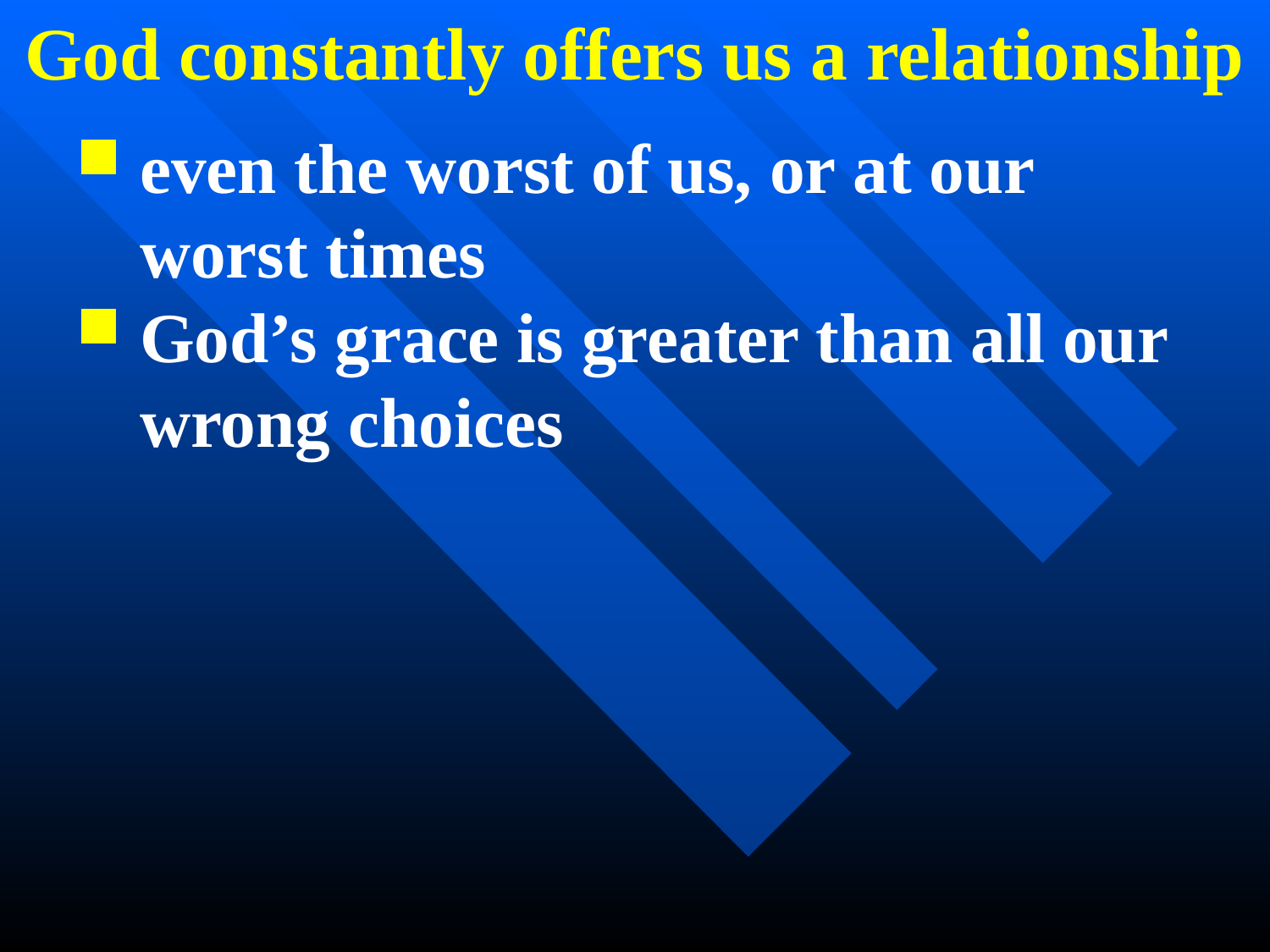

God constantly offers us a relationship
even the worst of us, or at our worst times
God’s grace is greater than all our wrong choices